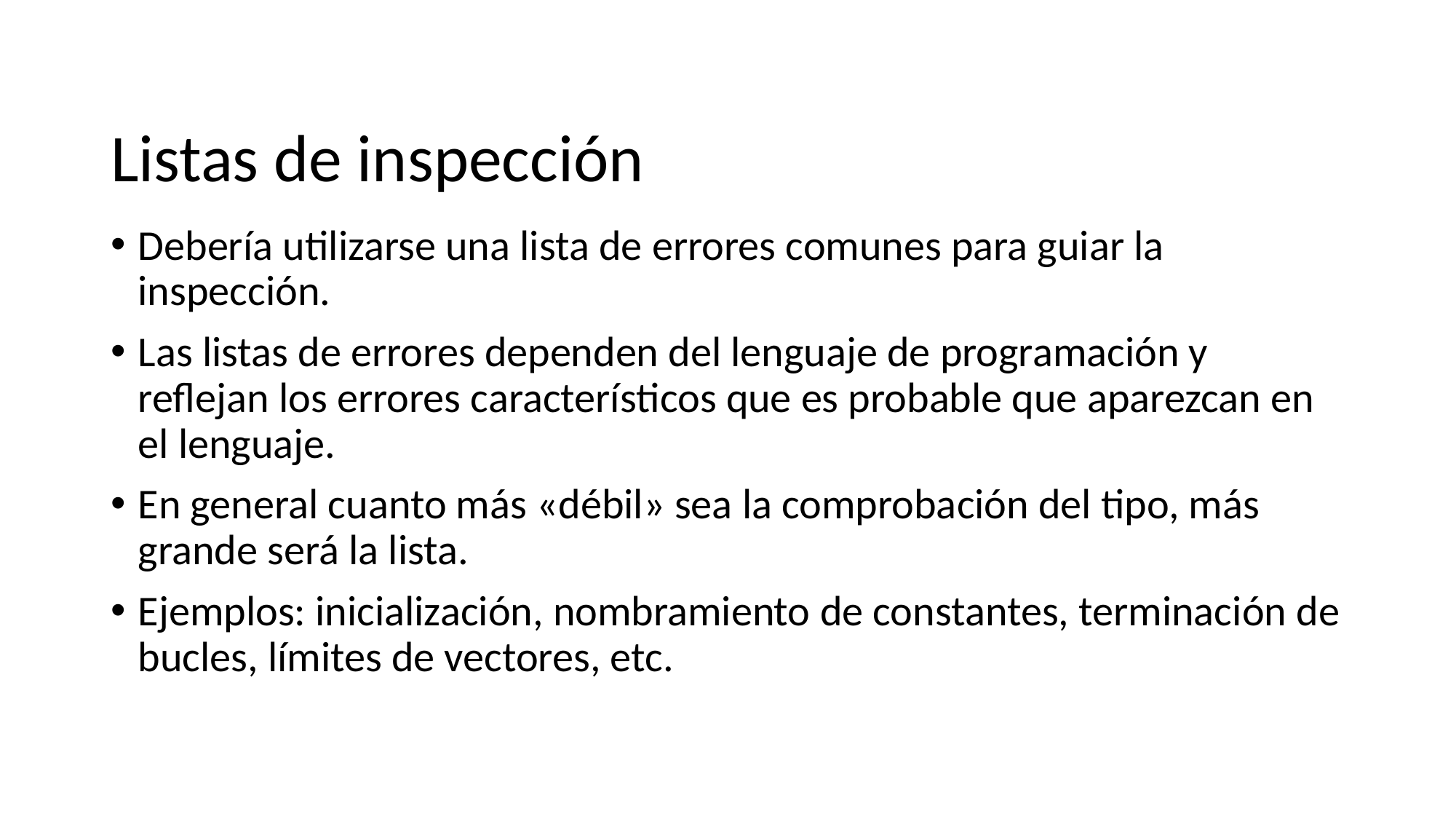

# Listas de inspección
Debería utilizarse una lista de errores comunes para guiar la inspección.
Las listas de errores dependen del lenguaje de programación y reflejan los errores característicos que es probable que aparezcan en el lenguaje.
En general cuanto más «débil» sea la comprobación del tipo, más grande será la lista.
Ejemplos: inicialización, nombramiento de constantes, terminación de bucles, límites de vectores, etc.